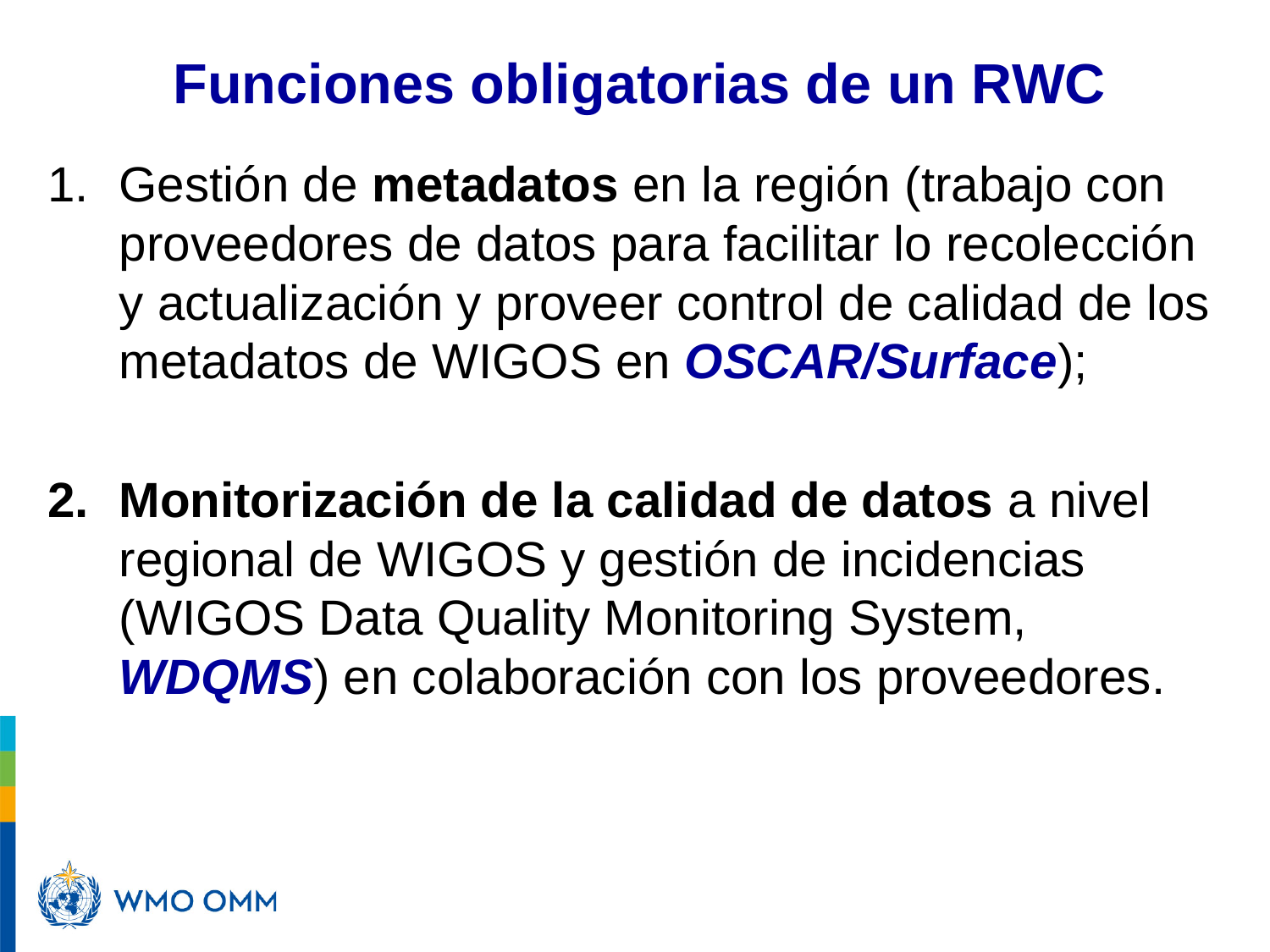

Funciones obligatorias de un RWC
Gestión de metadatos en la región (trabajo con proveedores de datos para facilitar lo recolección y actualización y proveer control de calidad de los metadatos de WIGOS en OSCAR/Surface);

Monitorización de la calidad de datos a nivel regional de WIGOS y gestión de incidencias (WIGOS Data Quality Monitoring System, WDQMS) en colaboración con los proveedores.